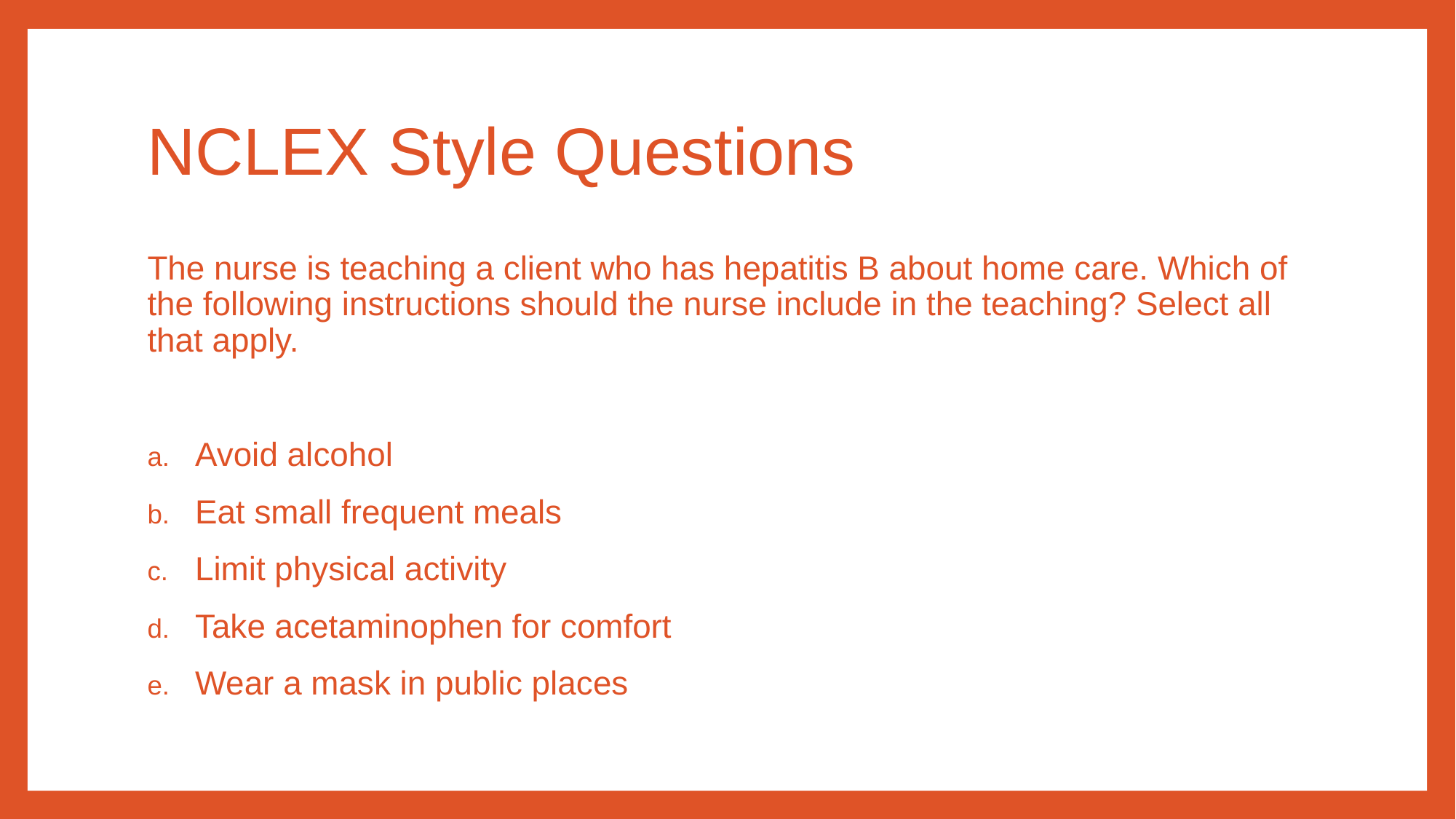

# NCLEX Style Questions
The nurse is teaching a client who has hepatitis B about home care. Which of the following instructions should the nurse include in the teaching? Select all that apply.

Avoid alcohol
Eat small frequent meals
Limit physical activity
Take acetaminophen for comfort
Wear a mask in public places